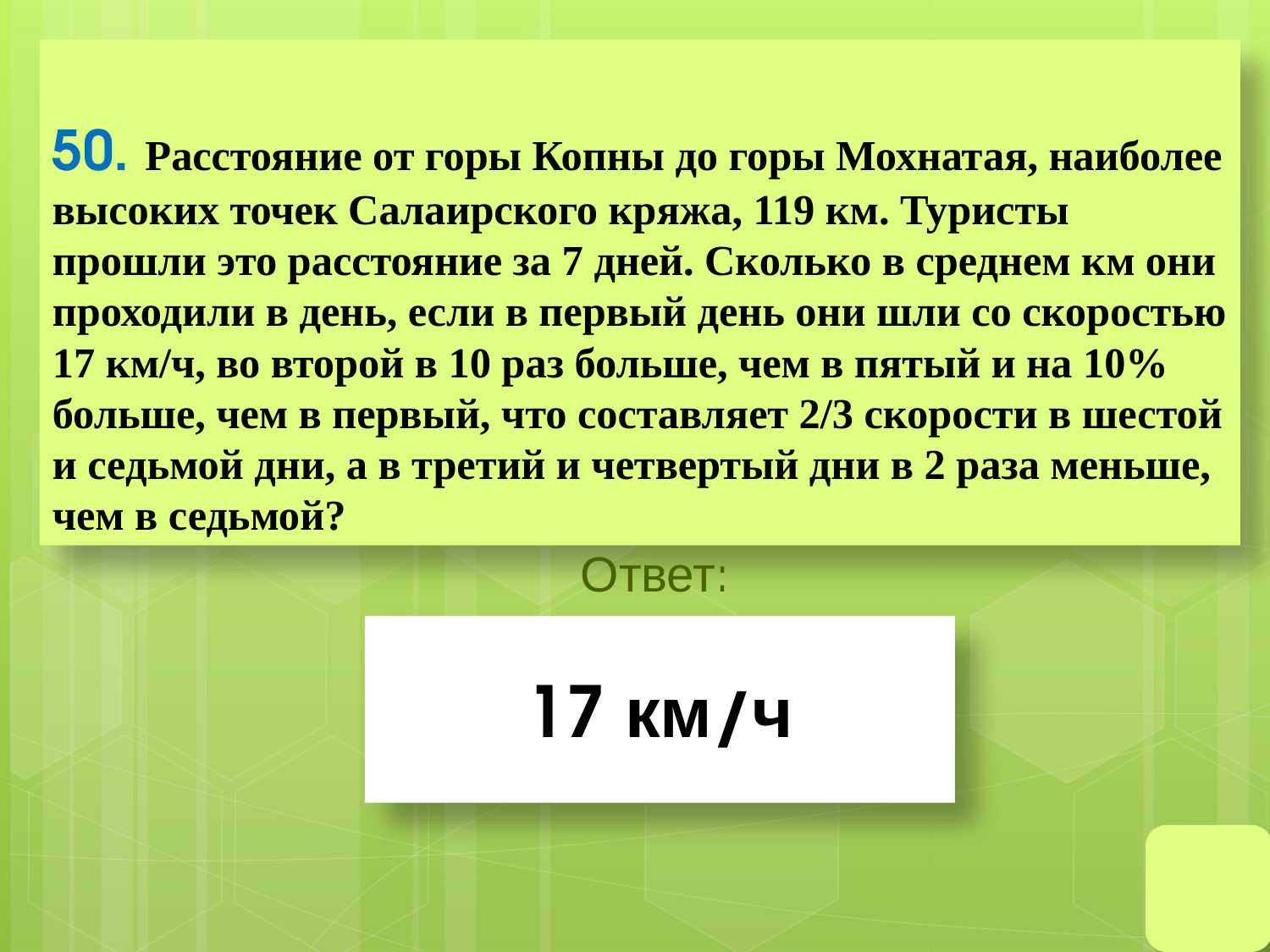

# 50. Расстояние от горы Копны до горы Мохнатая, наиболее высоких точек Салаирского кряжа, 119 км. Туристы прошли это расстояние за 7 дней. Сколько в среднем км они проходили в день, если в первый день они шли со скоростью 17 км/ч, во второй в 10 раз больше, чем в пятый и на 10% больше, чем в первый, что составляет 2/3 скорости в шестой и седьмой дни, а в третий и четвертый дни в 2 раза меньше, чем в седьмой?
Ответ:
17 км/ч